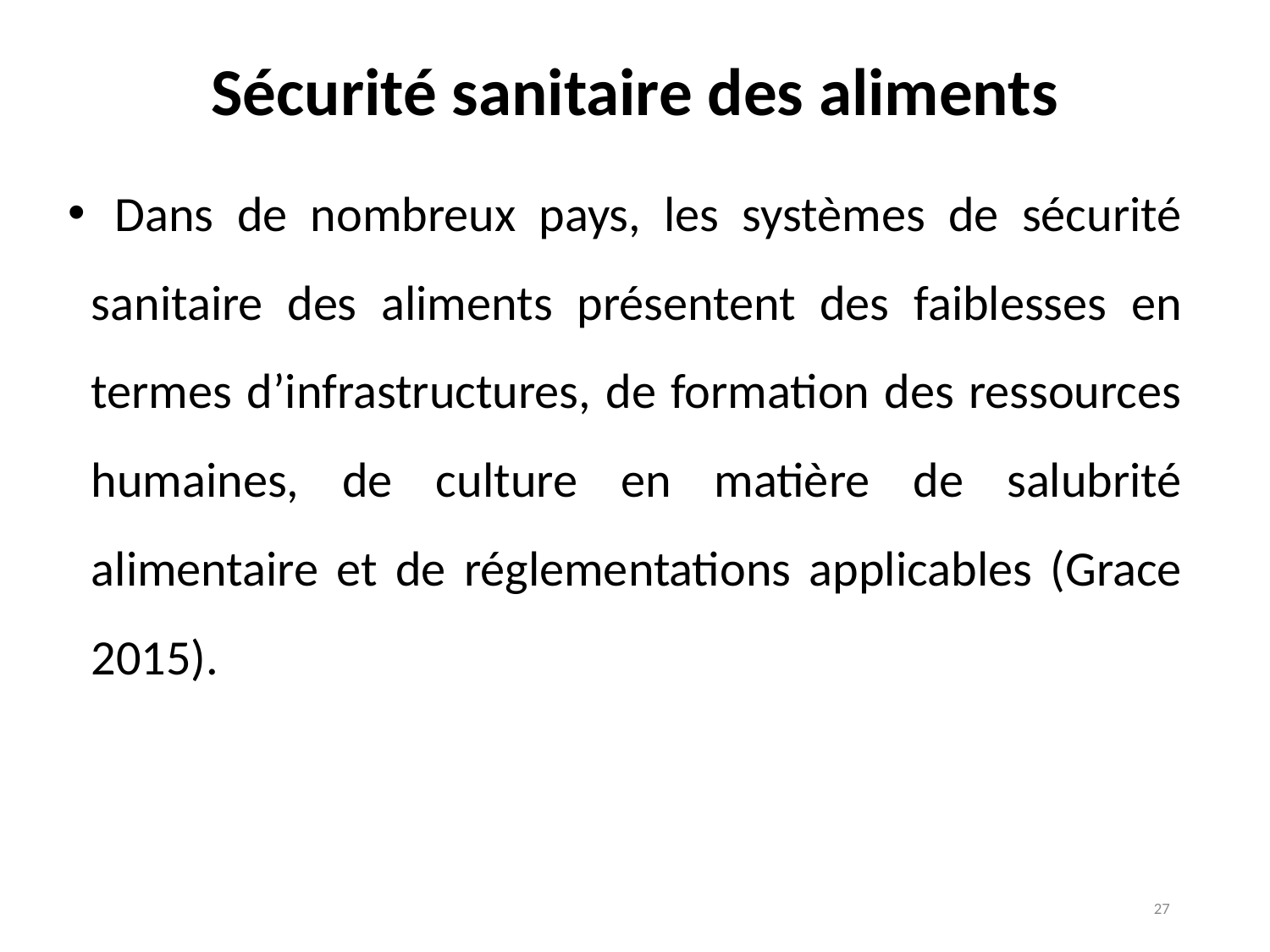

# Sécurité sanitaire des aliments
 Dans de nombreux pays, les systèmes de sécurité sanitaire des aliments présentent des faiblesses en termes d’infrastructures, de formation des ressources humaines, de culture en matière de salubrité alimentaire et de réglementations applicables (Grace 2015).
27